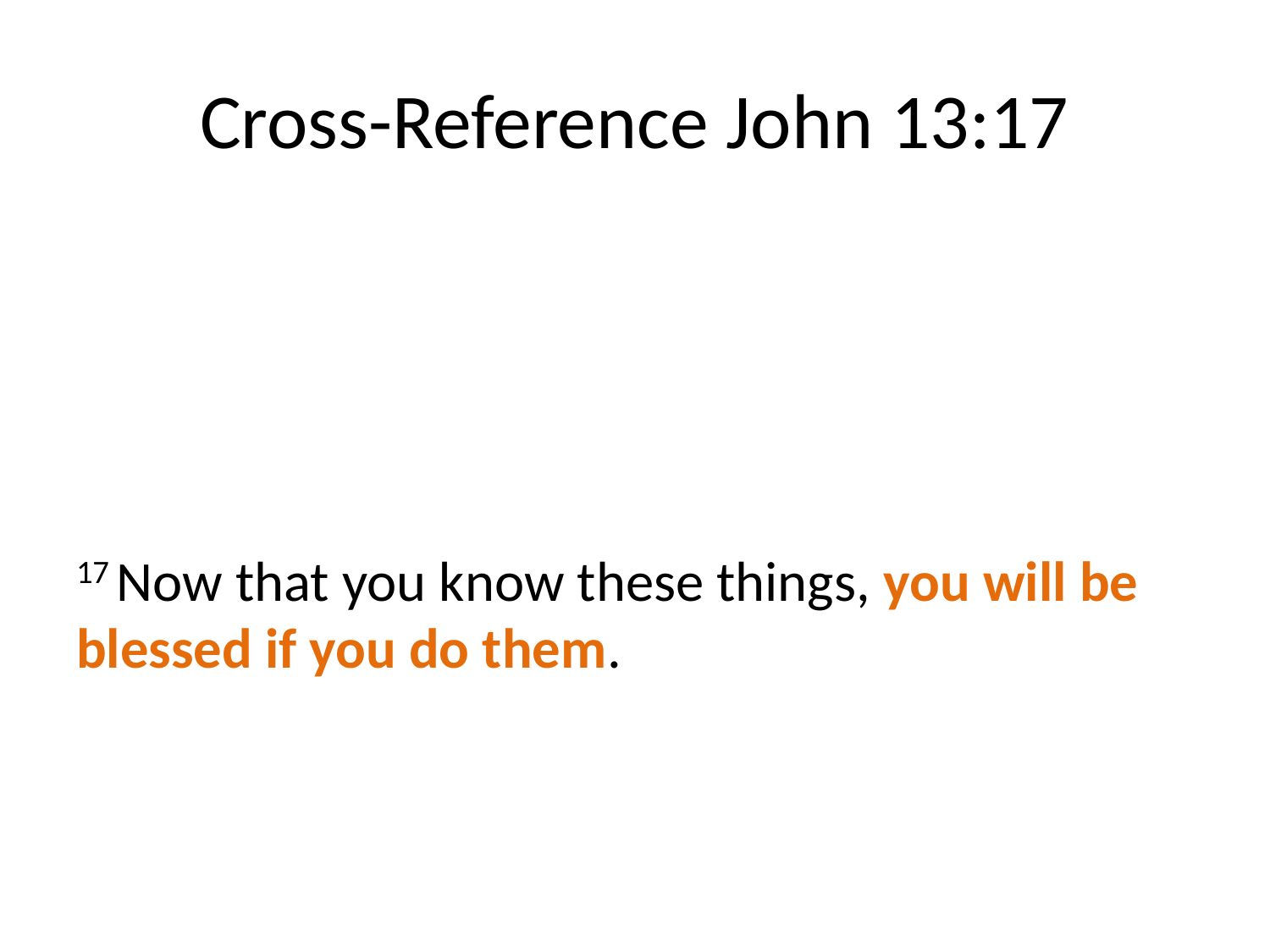

# Cross-Reference John 13:17

17 Now that you know these things, you will be blessed if you do them.